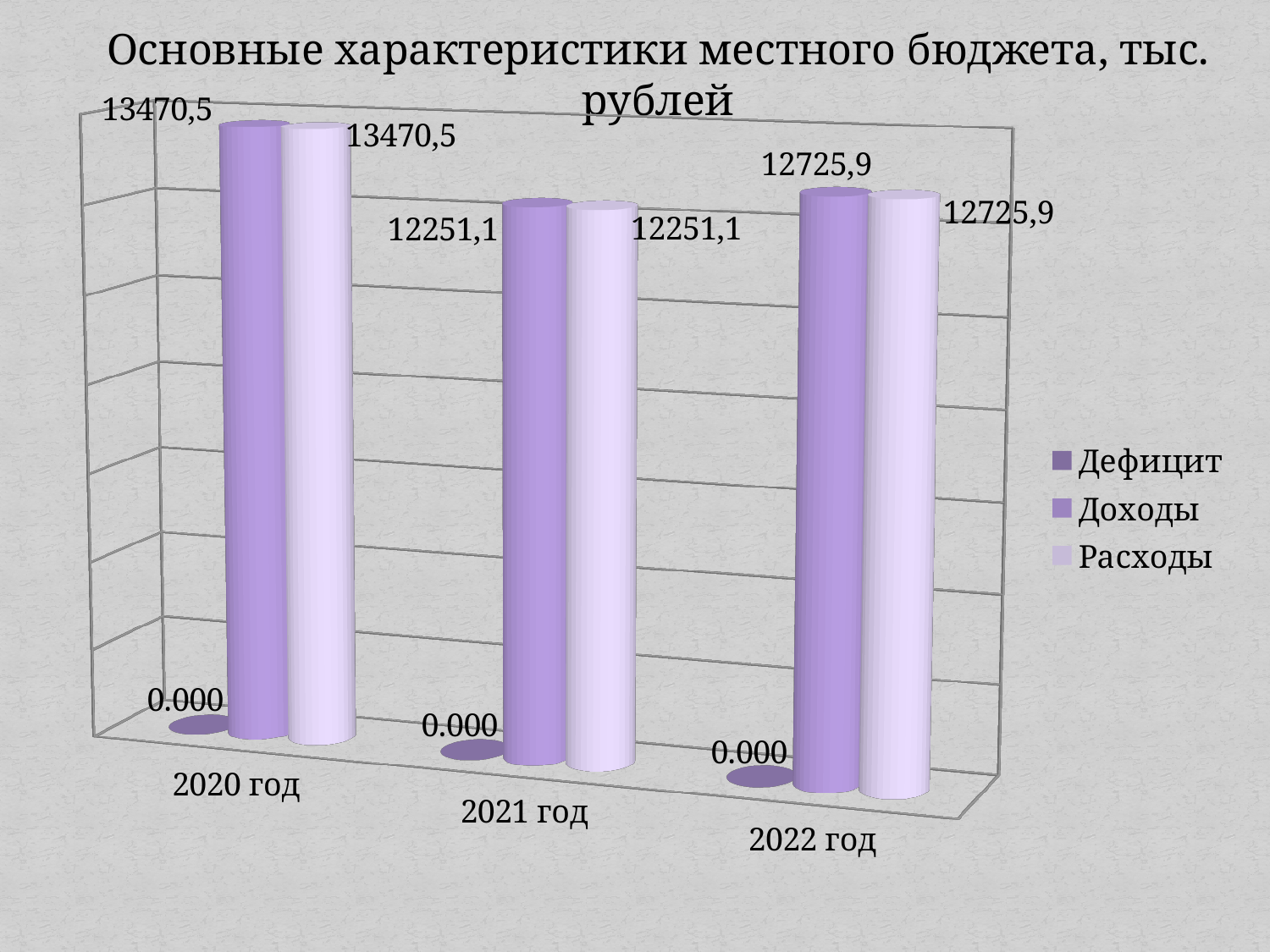

Основные характеристики местного бюджета, тыс. рублей

[unsupported chart]